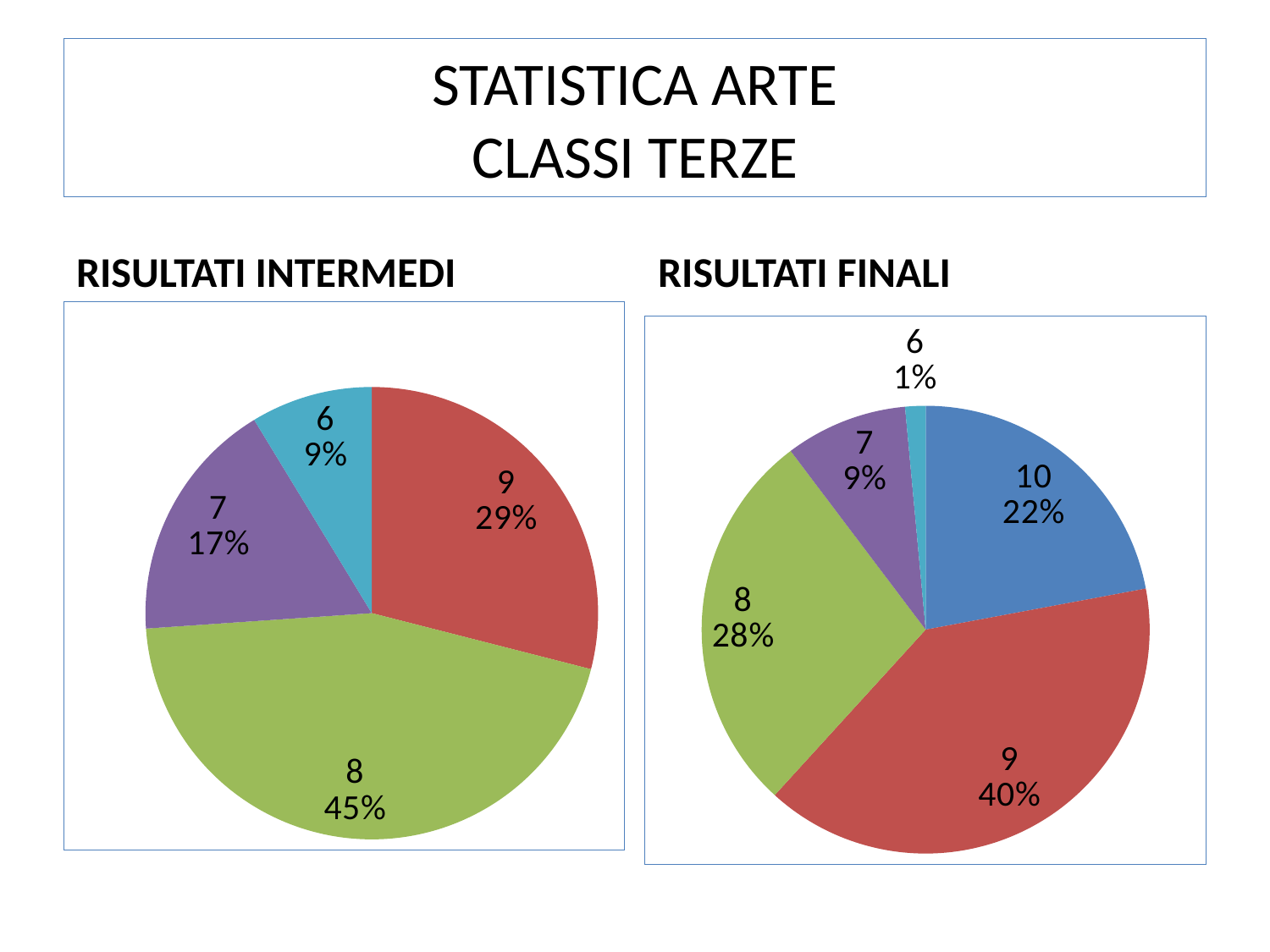

# STATISTICA ARTE CLASSI TERZE
RISULTATI INTERMEDI
RISULTATI FINALI

### Chart

| Category | C.terze |
|---|---|
| 10 | 0.0 |
| 9 | 20.0 |
| 8 | 31.0 |
| 7 | 12.0 |
| 6 | 6.0 |
| 5 | 0.0 |

### Chart

| Category | C.terze |
|---|---|
| 10 | 15.0 |
| 9 | 27.0 |
| 8 | 19.0 |
| 7 | 6.0 |
| 6 | 1.0 |
| 5 | 0.0 |